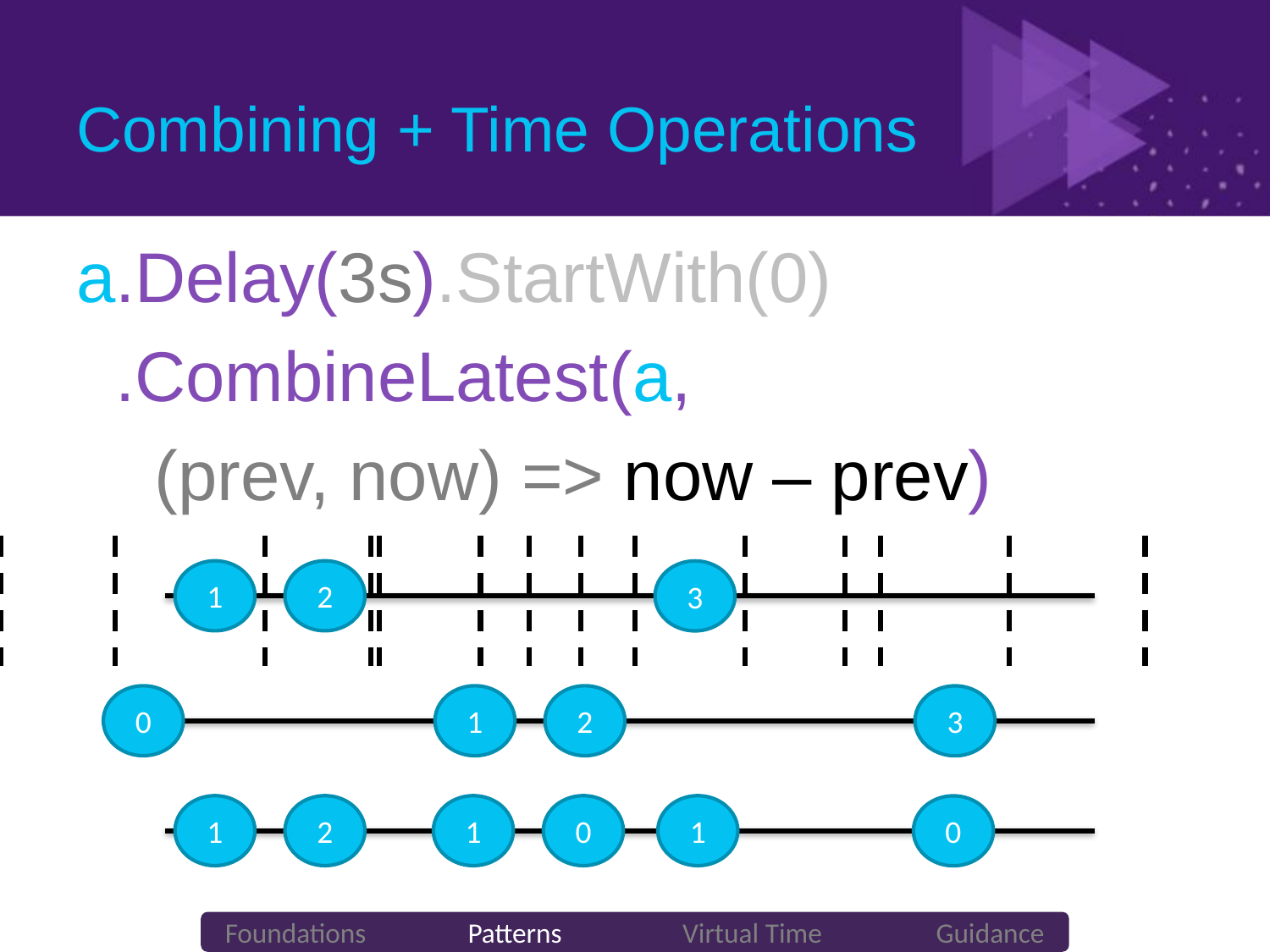

# Combining + Time Operations
a.Delay(3s).StartWith(0)
  .CombineLatest(a,
    (prev, now) => now – prev)
1
2
3
0
1
2
3
1
2
1
0
1
0
Theory
Foundations                Patterns                   Virtual Time                  Guidance